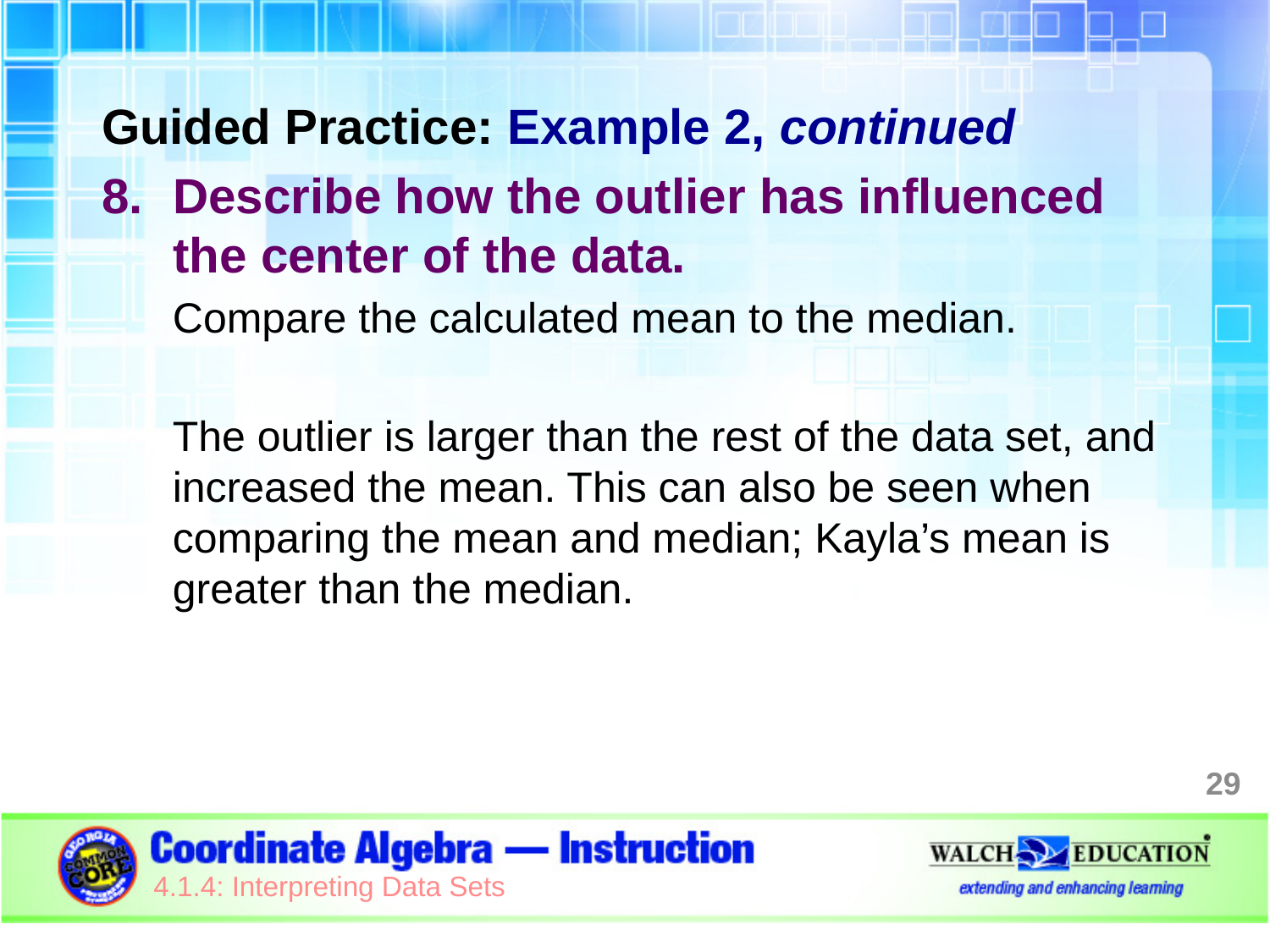

Guided Practice: Example 2, continued
Describe how the outlier has influenced the center of the data.
Compare the calculated mean to the median.

The outlier is larger than the rest of the data set, and increased the mean. This can also be seen when comparing the mean and median; Kayla’s mean is greater than the median.
29
4.1.4: Interpreting Data Sets